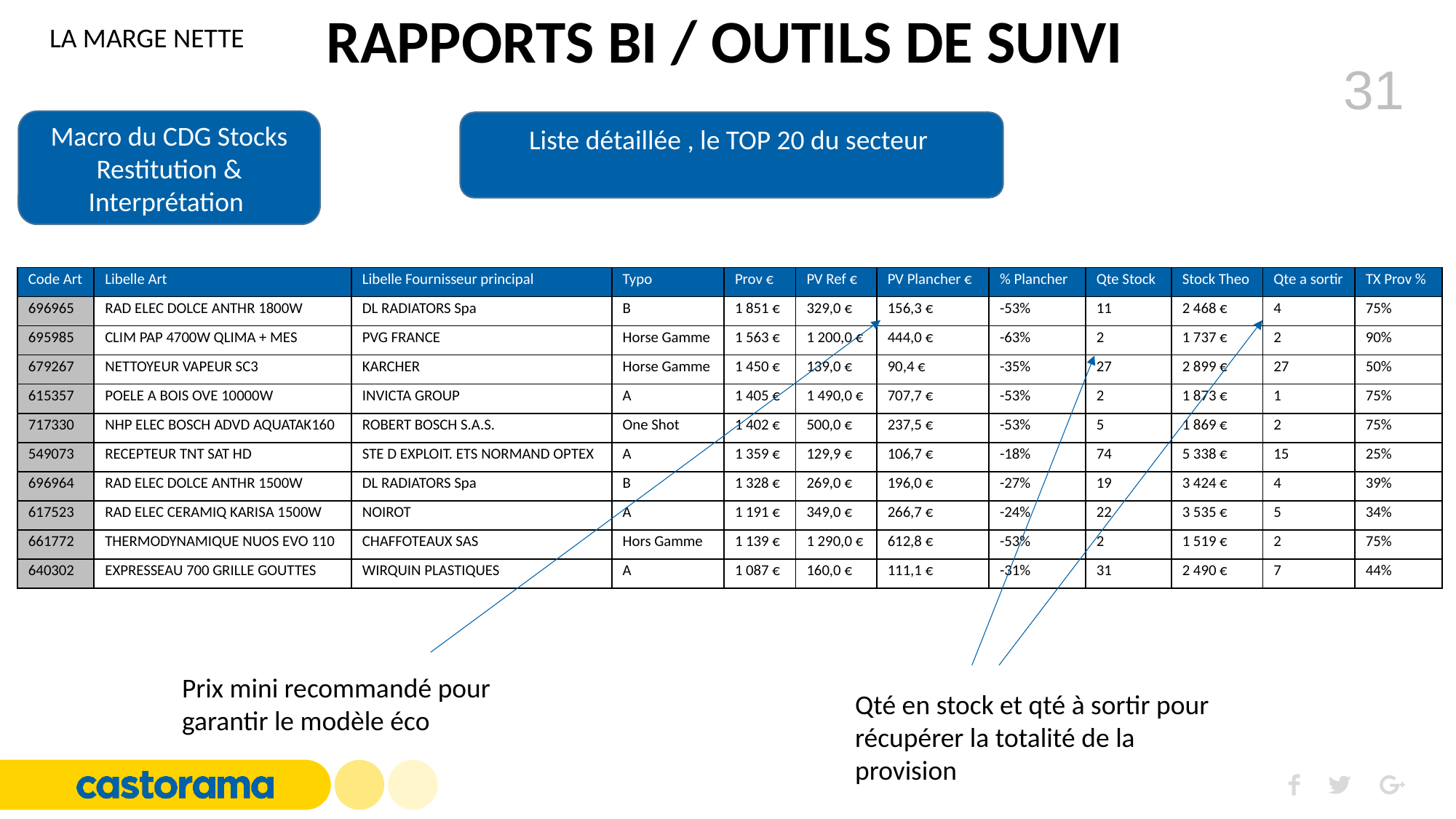

RAPPORTS BI / OUTILS DE SUIVI
LA MARGE NETTE

Macro du CDG Stocks Restitution & Interprétation

Liste détaillée , le TOP 20 du secteur

| Code Art | Libelle Art | Libelle Fournisseur principal | Typo | Prov € | PV Ref € | PV Plancher € | % Plancher | Qte Stock | Stock Theo | Qte a sortir | TX Prov % |
| --- | --- | --- | --- | --- | --- | --- | --- | --- | --- | --- | --- |
| 696965 | RAD ELEC DOLCE ANTHR 1800W | DL RADIATORS Spa | B | 1 851 € | 329,0 € | 156,3 € | -53% | 11 | 2 468 € | 4 | 75% |
| 695985 | CLIM PAP 4700W QLIMA + MES | PVG FRANCE | Horse Gamme | 1 563 € | 1 200,0 € | 444,0 € | -63% | 2 | 1 737 € | 2 | 90% |
| 679267 | NETTOYEUR VAPEUR SC3 | KARCHER | Horse Gamme | 1 450 € | 139,0 € | 90,4 € | -35% | 27 | 2 899 € | 27 | 50% |
| 615357 | POELE A BOIS OVE 10000W | INVICTA GROUP | A | 1 405 € | 1 490,0 € | 707,7 € | -53% | 2 | 1 873 € | 1 | 75% |
| 717330 | NHP ELEC BOSCH ADVD AQUATAK160 | ROBERT BOSCH S.A.S. | One Shot | 1 402 € | 500,0 € | 237,5 € | -53% | 5 | 1 869 € | 2 | 75% |
| 549073 | RECEPTEUR TNT SAT HD | STE D EXPLOIT. ETS NORMAND OPTEX | A | 1 359 € | 129,9 € | 106,7 € | -18% | 74 | 5 338 € | 15 | 25% |
| 696964 | RAD ELEC DOLCE ANTHR 1500W | DL RADIATORS Spa | B | 1 328 € | 269,0 € | 196,0 € | -27% | 19 | 3 424 € | 4 | 39% |
| 617523 | RAD ELEC CERAMIQ KARISA 1500W | NOIROT | A | 1 191 € | 349,0 € | 266,7 € | -24% | 22 | 3 535 € | 5 | 34% |
| 661772 | THERMODYNAMIQUE NUOS EVO 110 | CHAFFOTEAUX SAS | Hors Gamme | 1 139 € | 1 290,0 € | 612,8 € | -53% | 2 | 1 519 € | 2 | 75% |
| 640302 | EXPRESSEAU 700 GRILLE GOUTTES | WIRQUIN PLASTIQUES | A | 1 087 € | 160,0 € | 111,1 € | -31% | 31 | 2 490 € | 7 | 44% |
Prix mini recommandé pour garantir le modèle éco
Qté en stock et qté à sortir pour récupérer la totalité de la provision